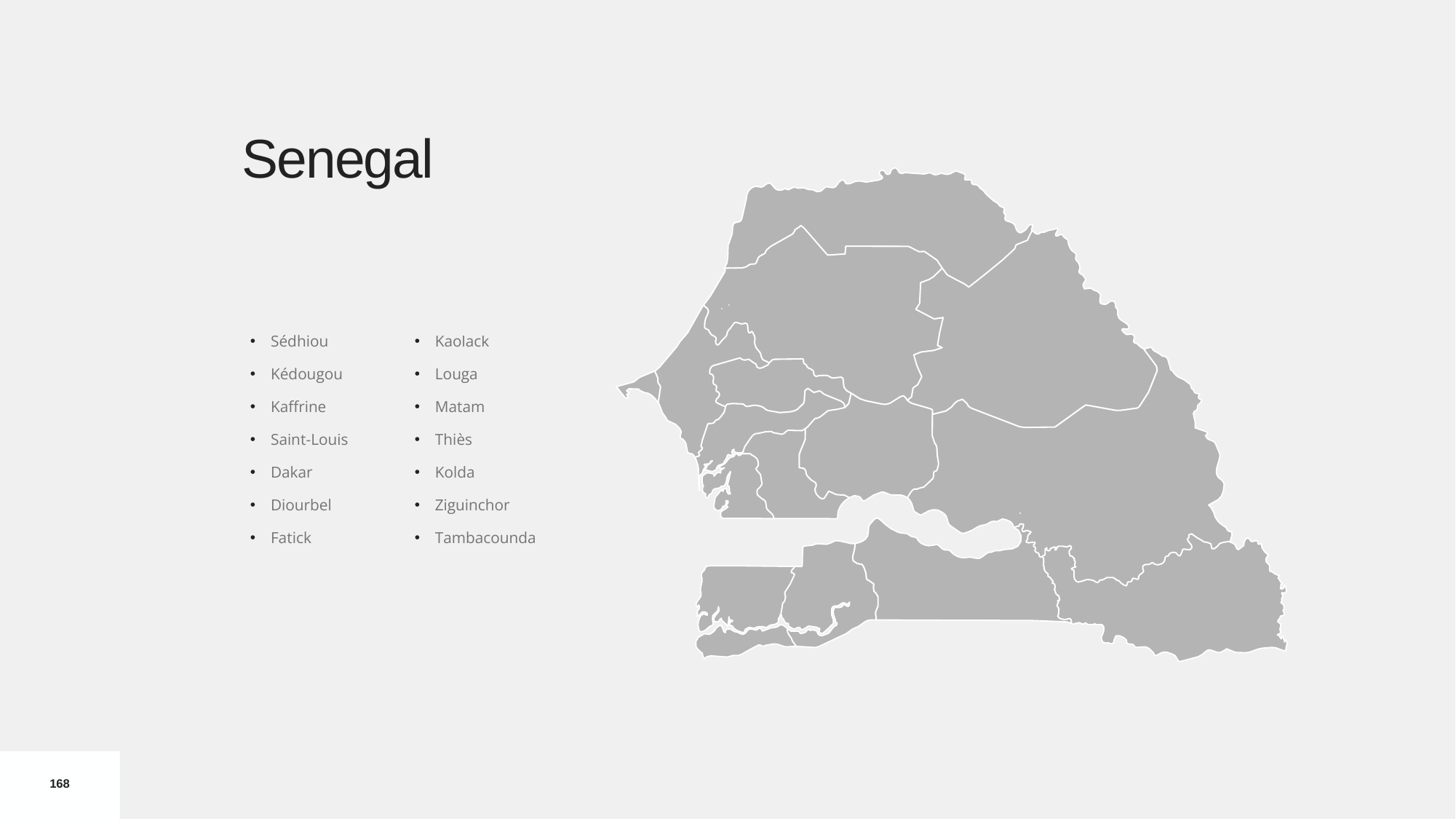

# Senegal

Sédhiou
Kédougou
Kaffrine
Saint-Louis
Dakar
Diourbel
Fatick
Kaolack
Louga
Matam
Thiès
Kolda
Ziguinchor
Tambacounda